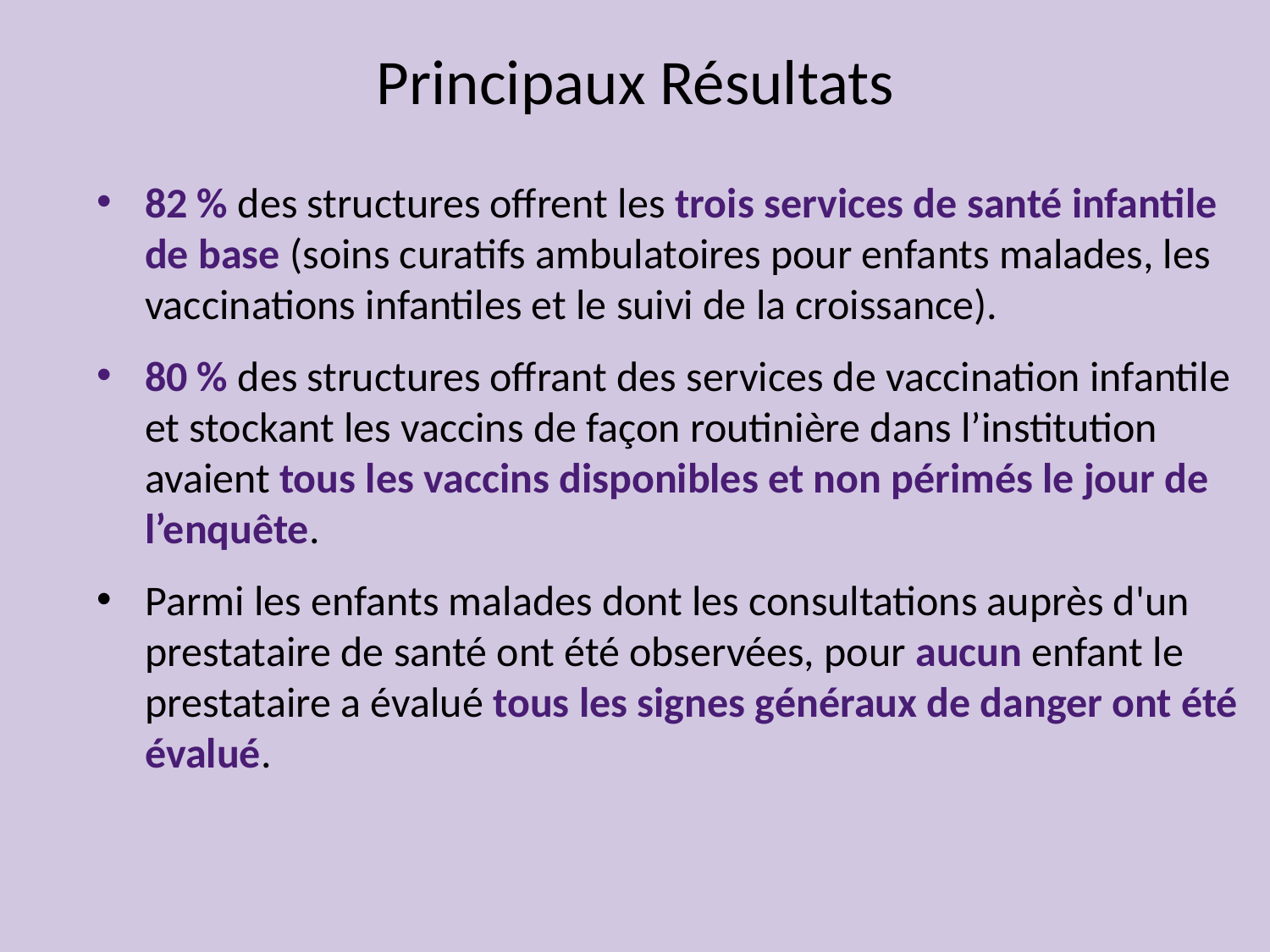

Principaux Résultats
82 % des structures offrent les trois services de santé infantile de base (soins curatifs ambulatoires pour enfants malades, les vaccinations infantiles et le suivi de la croissance).
80 % des structures offrant des services de vaccination infantile et stockant les vaccins de façon routinière dans l’institution avaient tous les vaccins disponibles et non périmés le jour de l’enquête.
Parmi les enfants malades dont les consultations auprès d'un prestataire de santé ont été observées, pour aucun enfant le prestataire a évalué tous les signes généraux de danger ont été évalué.